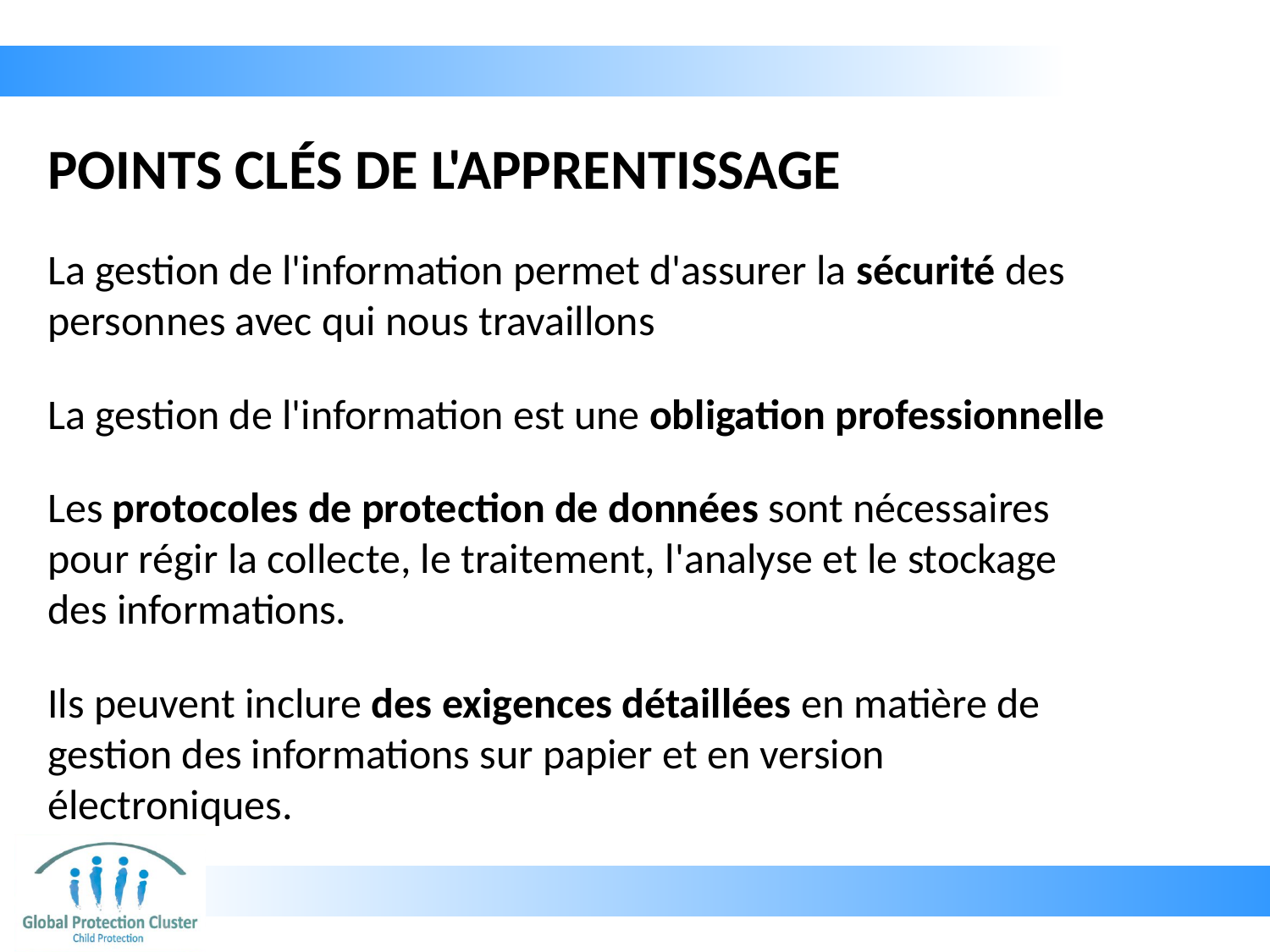

# POINTS CLÉS DE L'APPRENTISSAGE
La gestion de l'information permet d'assurer la sécurité des personnes avec qui nous travaillons

La gestion de l'information est une obligation professionnelle

Les protocoles de protection de données sont nécessaires pour régir la collecte, le traitement, l'analyse et le stockage des informations.

Ils peuvent inclure des exigences détaillées en matière de gestion des informations sur papier et en version électroniques.